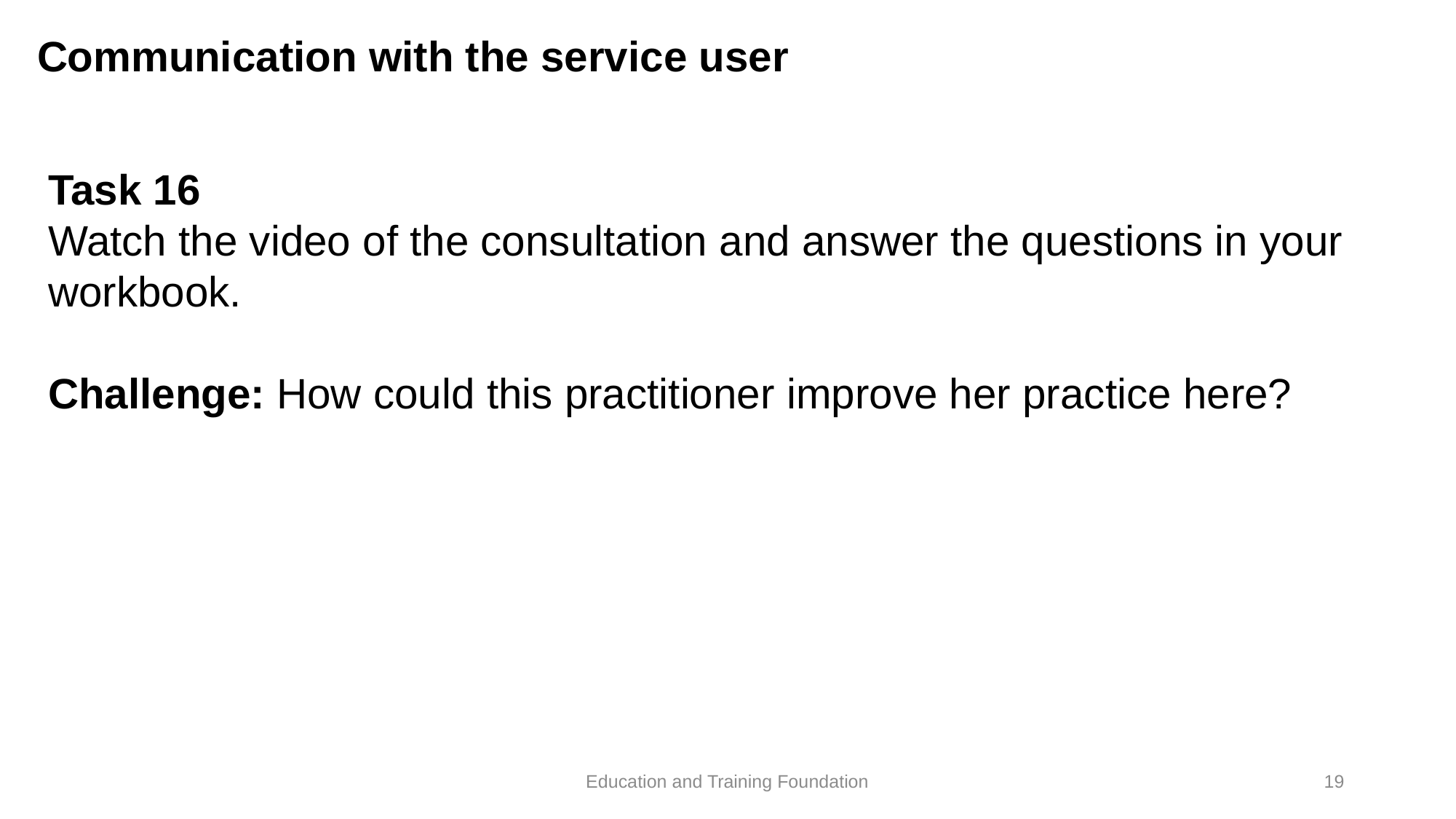

# Communication with the service user
Task 16
Watch the video of the consultation and answer the questions in your workbook.

Challenge: How could this practitioner improve her practice here?

Education and Training Foundation
19